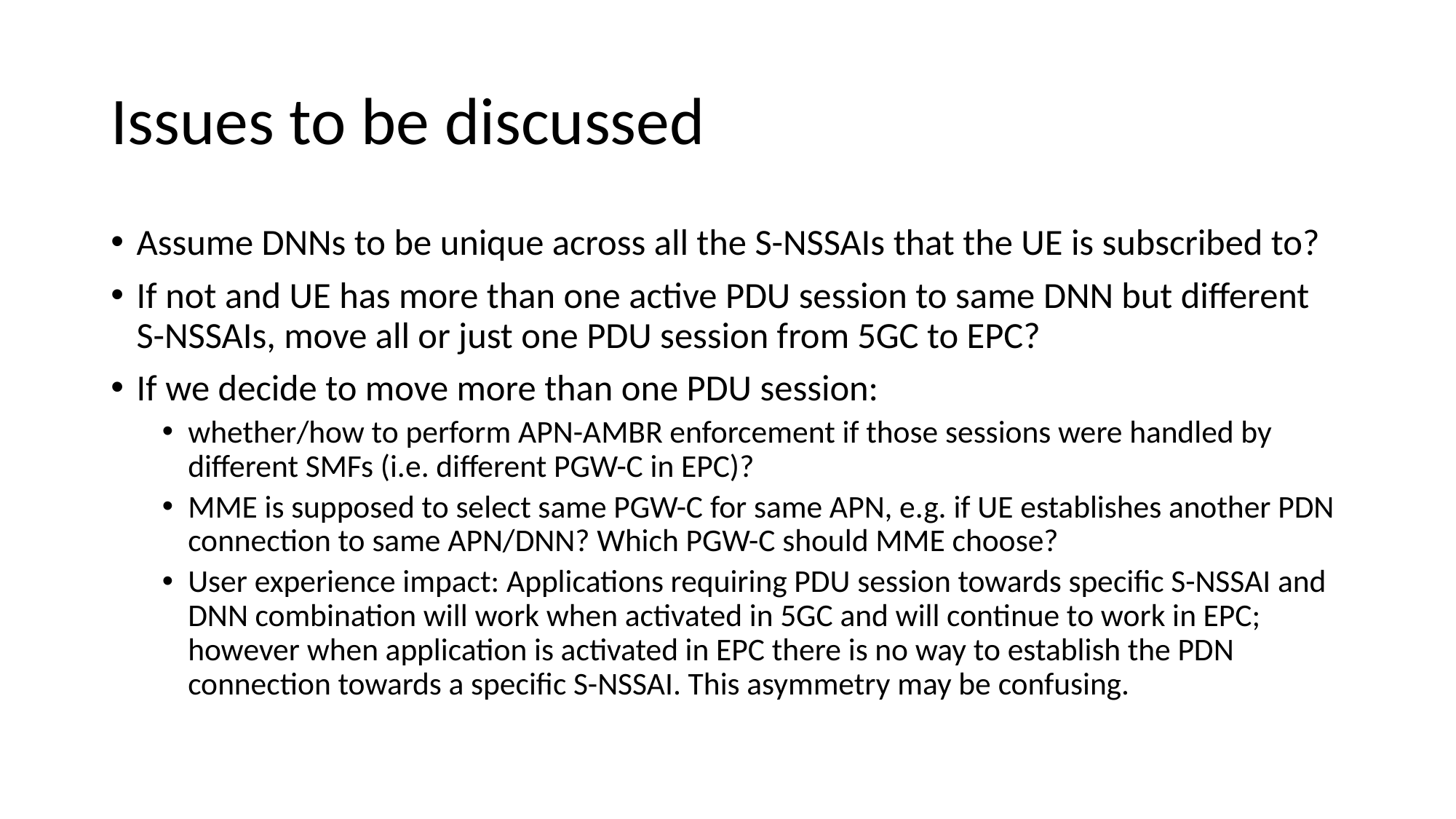

# Issues to be discussed
Assume DNNs to be unique across all the S-NSSAIs that the UE is subscribed to?
If not and UE has more than one active PDU session to same DNN but different S-NSSAIs, move all or just one PDU session from 5GC to EPC?
If we decide to move more than one PDU session:
whether/how to perform APN-AMBR enforcement if those sessions were handled by different SMFs (i.e. different PGW-C in EPC)?
MME is supposed to select same PGW-C for same APN, e.g. if UE establishes another PDN connection to same APN/DNN? Which PGW-C should MME choose?
User experience impact: Applications requiring PDU session towards specific S-NSSAI and DNN combination will work when activated in 5GC and will continue to work in EPC; however when application is activated in EPC there is no way to establish the PDN connection towards a specific S-NSSAI. This asymmetry may be confusing.